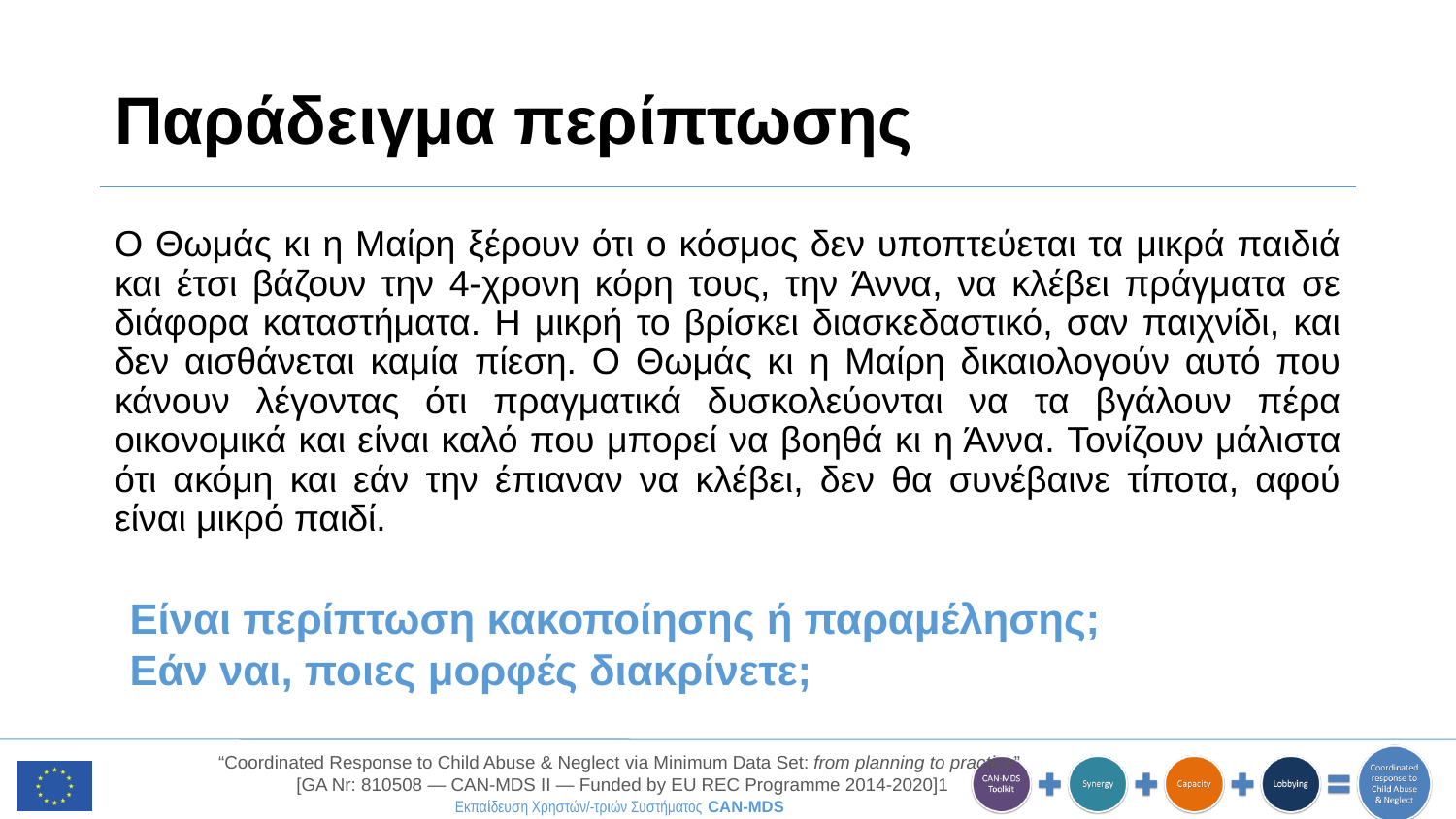

# Παράδειγμα περίπτωσης
Ο Θωμάς κι η Μαίρη ξέρουν ότι ο κόσμος δεν υποπτεύεται τα μικρά παιδιά και έτσι βάζουν την 4-χρονη κόρη τους, την Άννα, να κλέβει πράγματα σε διάφορα καταστήματα. Η μικρή το βρίσκει διασκεδαστικό, σαν παιχνίδι, και δεν αισθάνεται καμία πίεση. Ο Θωμάς κι η Μαίρη δικαιολογούν αυτό που κάνουν λέγοντας ότι πραγματικά δυσκολεύονται να τα βγάλουν πέρα οικονομικά και είναι καλό που μπορεί να βοηθά κι η Άννα. Τονίζουν μάλιστα ότι ακόμη και εάν την έπιαναν να κλέβει, δεν θα συνέβαινε τίποτα, αφού είναι μικρό παιδί.
Είναι περίπτωση κακοποίησης ή παραμέλησης;
Εάν ναι, ποιες μορφές διακρίνετε;